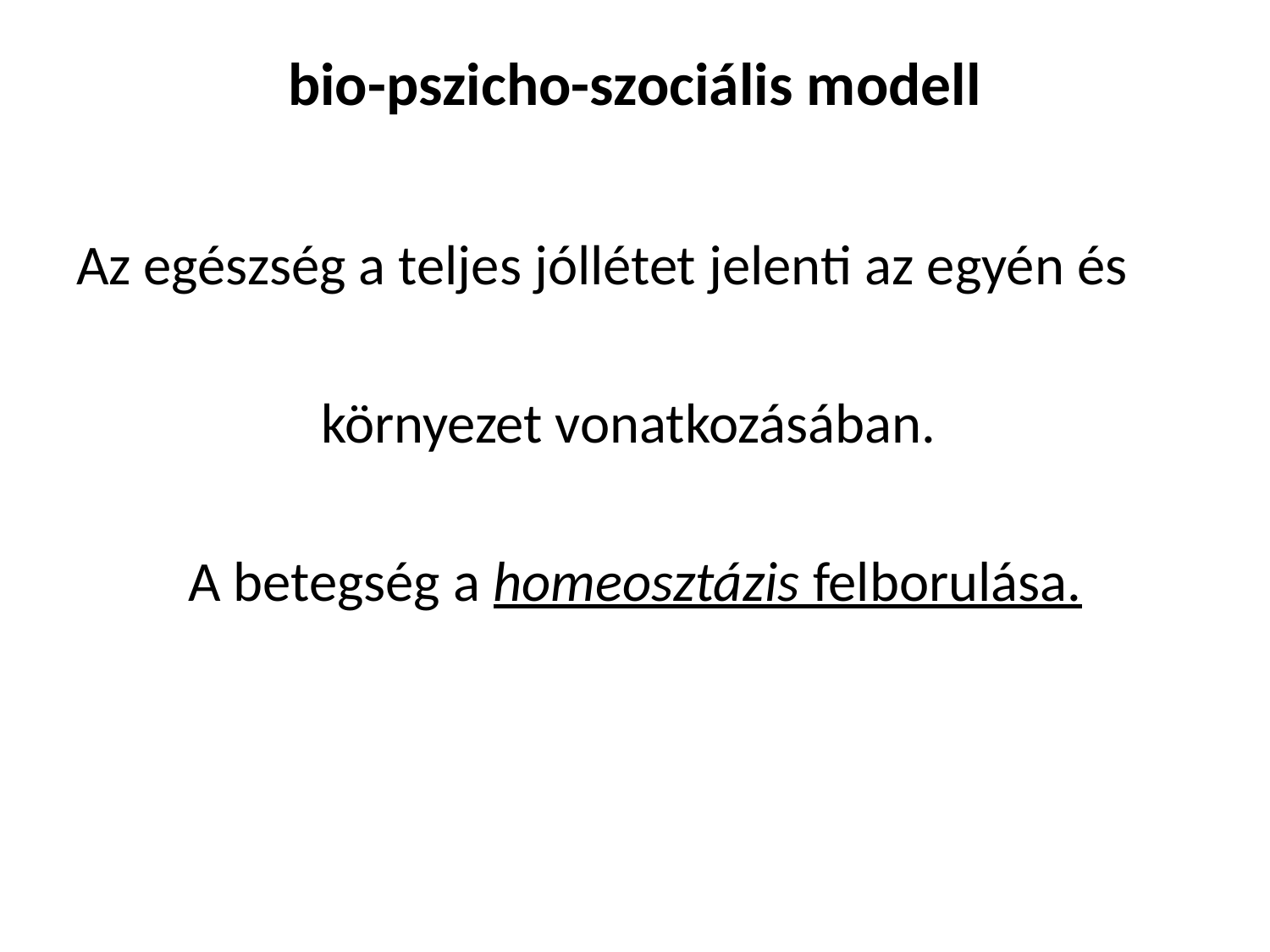

# bio-pszicho-szociális modell
Az egészség a teljes jóllétet jelenti az egyén és

környezet vonatkozásában.

A betegség a homeosztázis felborulása.